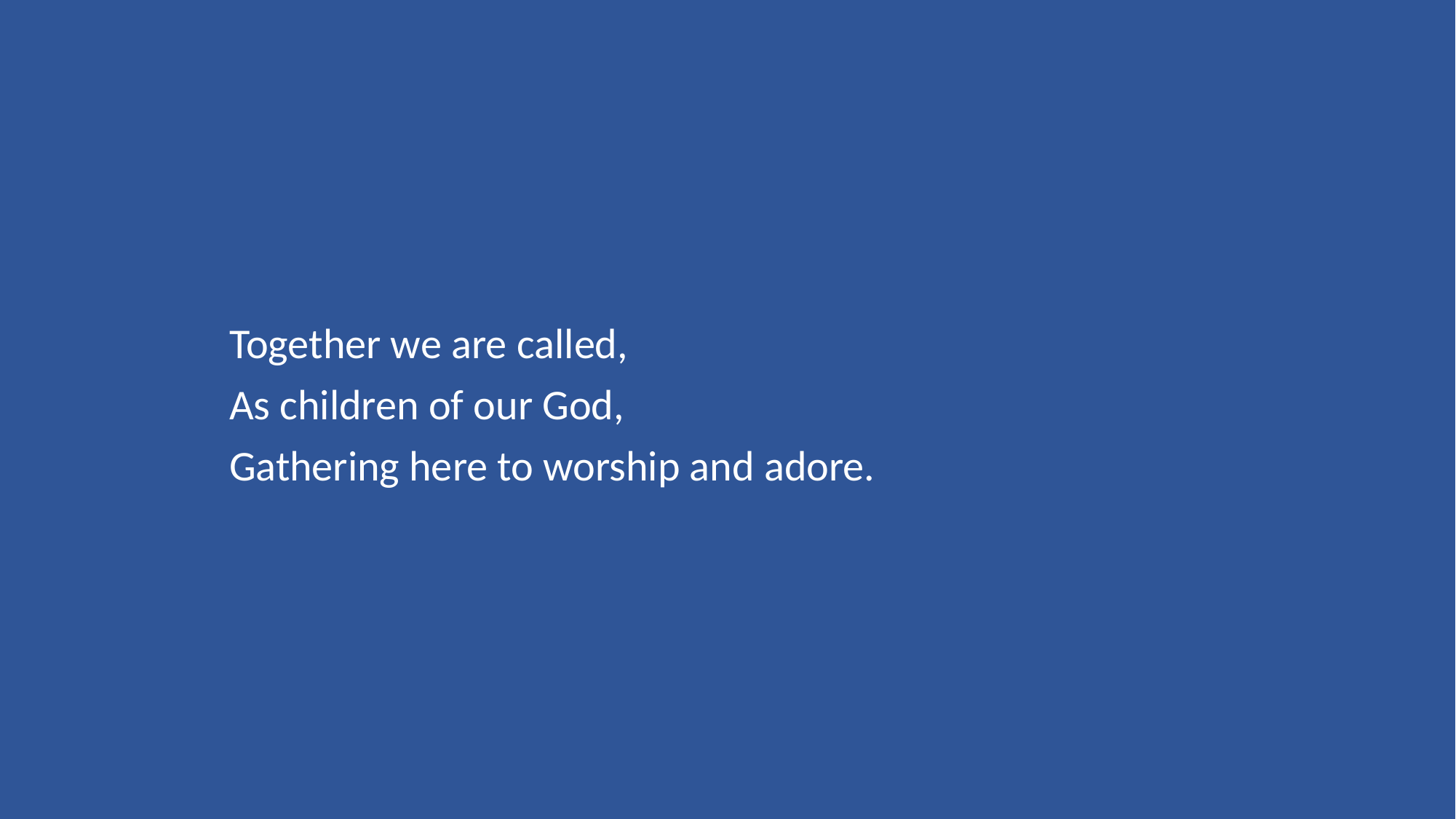

Together we are called,
As children of our God,
Gathering here to worship and adore.